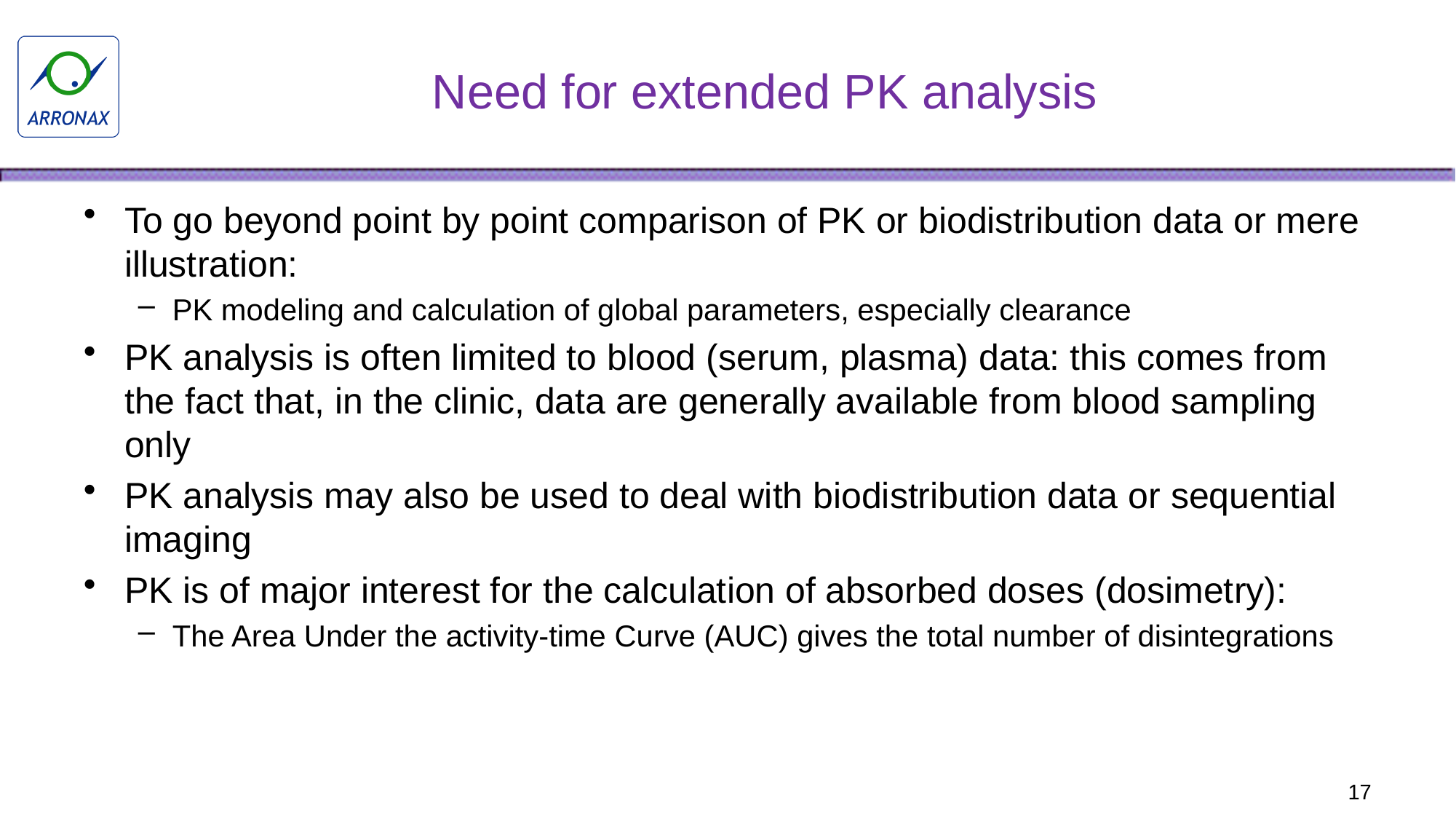

# Need for extended PK analysis
To go beyond point by point comparison of PK or biodistribution data or mere illustration:
PK modeling and calculation of global parameters, especially clearance
PK analysis is often limited to blood (serum, plasma) data: this comes from the fact that, in the clinic, data are generally available from blood sampling only
PK analysis may also be used to deal with biodistribution data or sequential imaging
PK is of major interest for the calculation of absorbed doses (dosimetry):
The Area Under the activity-time Curve (AUC) gives the total number of disintegrations
17